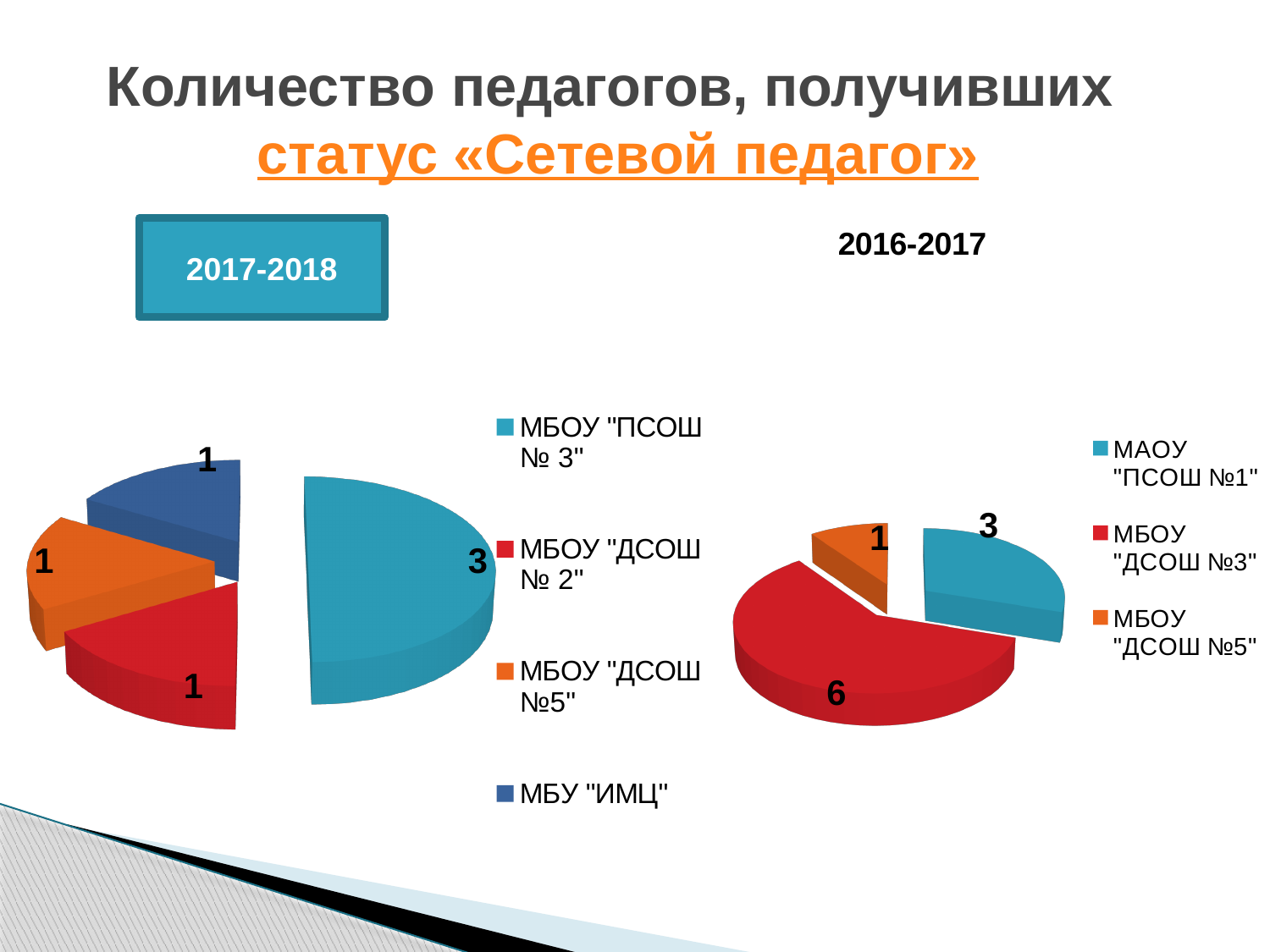

# Количество педагогов, получивших статус «Сетевой педагог»

[unsupported chart]

2017-2018

[unsupported chart]